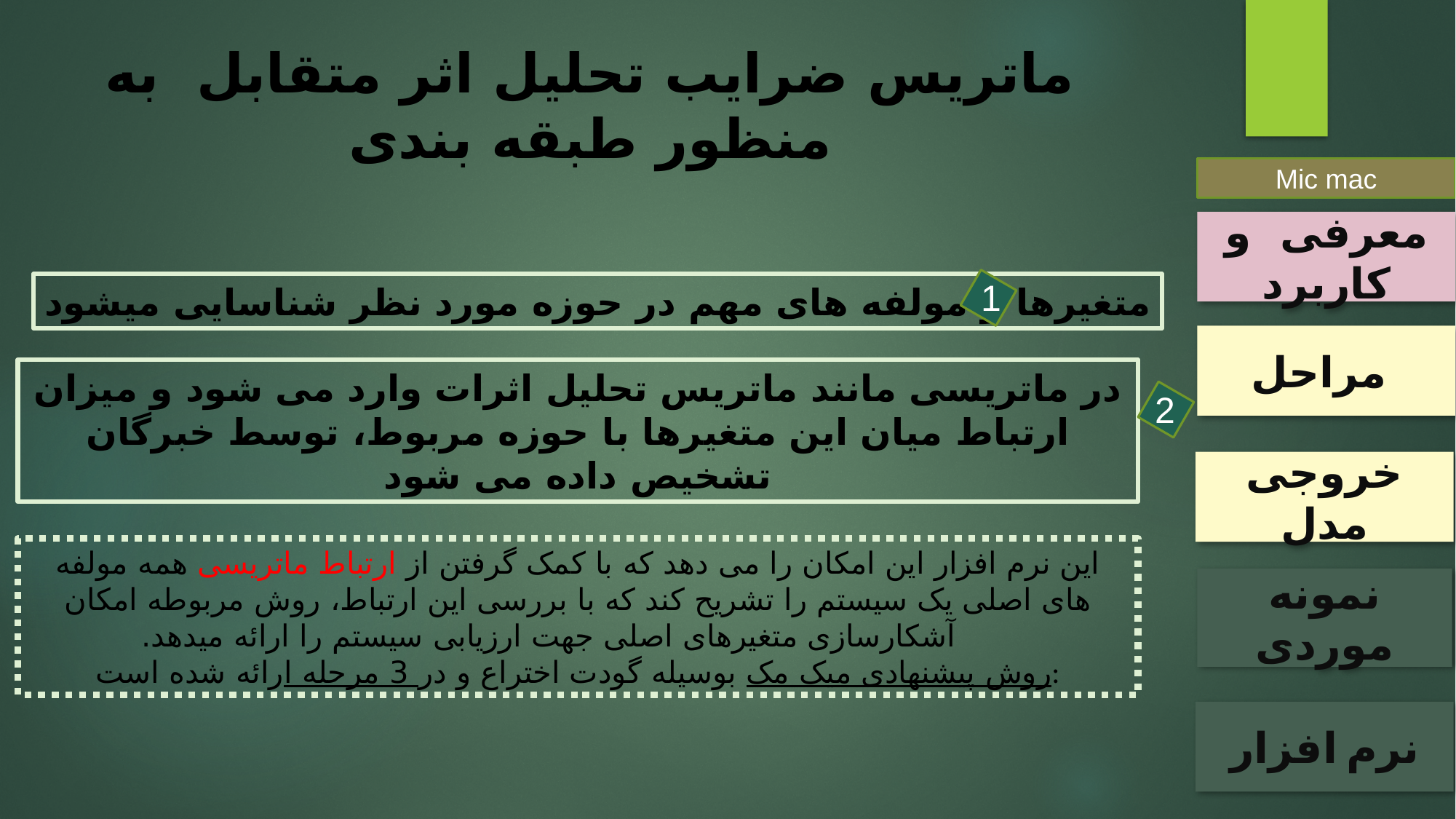

ماتریس ضرایب تحلیل اثر متقابل  به منظور طبقه بندی
1
متغیرها و مولفه های مهم در حوزه مورد نظر شناسایی میشود

در ماتریسی مانند ماتریس تحلیل اثرات وارد می شود و میزان ارتباط میان این متغیرها با حوزه مربوط، توسط خبرگان تشخیص داده می شود
2

این نرم افزار این امکان را می دهد که با کمک گرفتن از ارتباط ماتریسی همه مولفه های اصلی یک سیستم را تشریح کند که با بررسی این ارتباط، روش مربوطه امکان آشکارسازی متغیرهای اصلی جهت ارزیابی سیستم را ارائه میدهد.
روش پیشنهادی میک مک بوسیله گودت اختراع و در 3 مرحله ارائه شده است: